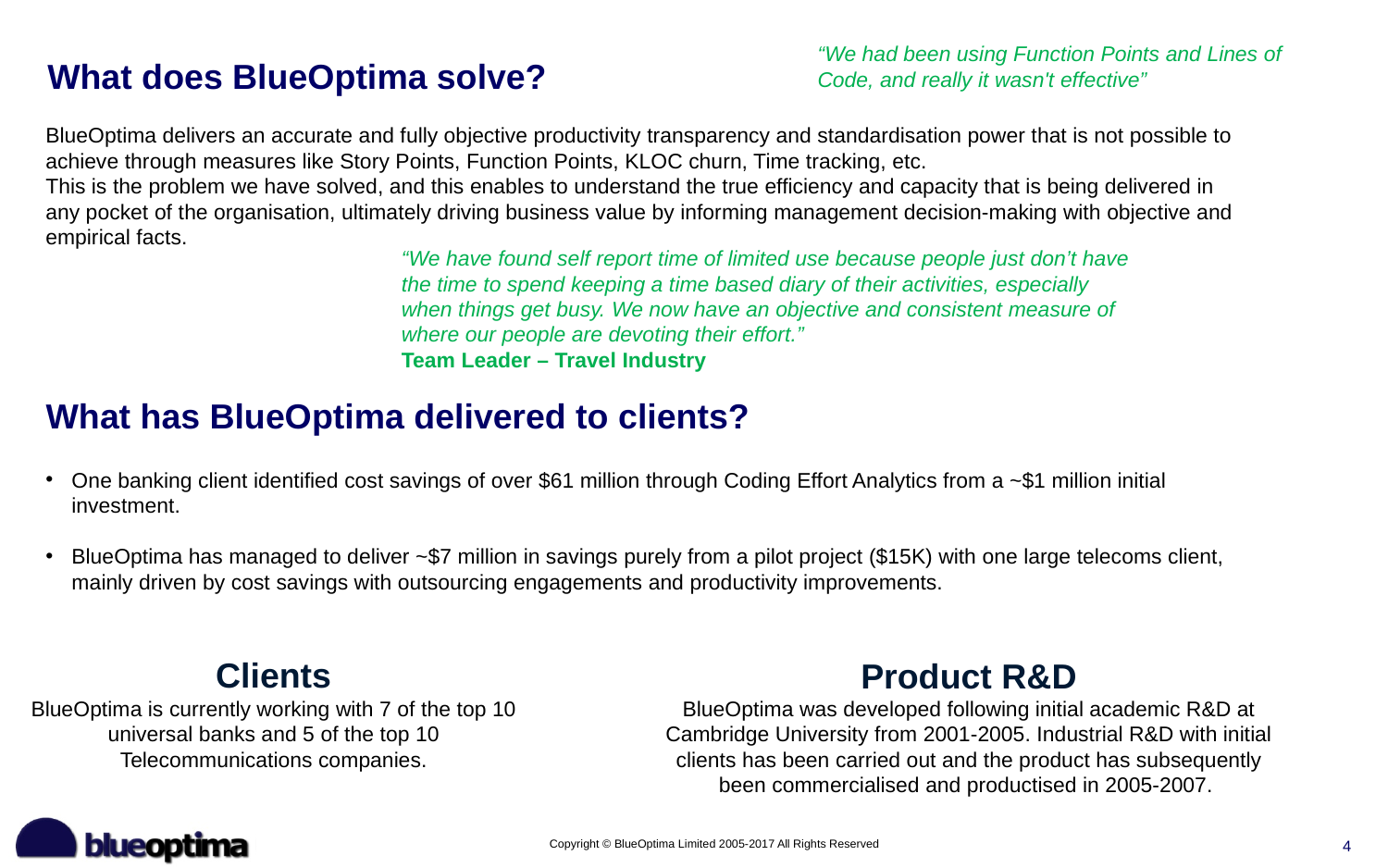

“We had been using Function Points and Lines of Code, and really it wasn't effective”
# What does BlueOptima solve?
BlueOptima delivers an accurate and fully objective productivity transparency and standardisation power that is not possible to achieve through measures like Story Points, Function Points, KLOC churn, Time tracking, etc.
This is the problem we have solved, and this enables to understand the true efficiency and capacity that is being delivered in any pocket of the organisation, ultimately driving business value by informing management decision-making with objective and empirical facts.
“We have found self report time of limited use because people just don’t have the time to spend keeping a time based diary of their activities, especially when things get busy. We now have an objective and consistent measure of where our people are devoting their effort.”
Team Leader – Travel Industry
What has BlueOptima delivered to clients?
One banking client identified cost savings of over $61 million through Coding Effort Analytics from a ~$1 million initial investment.

BlueOptima has managed to deliver ~$7 million in savings purely from a pilot project ($15K) with one large telecoms client, mainly driven by cost savings with outsourcing engagements and productivity improvements.
Clients
BlueOptima is currently working with 7 of the top 10 universal banks and 5 of the top 10 Telecommunications companies.
Product R&D
BlueOptima was developed following initial academic R&D at Cambridge University from 2001-2005. Industrial R&D with initial clients has been carried out and the product has subsequently been commercialised and productised in 2005-2007.